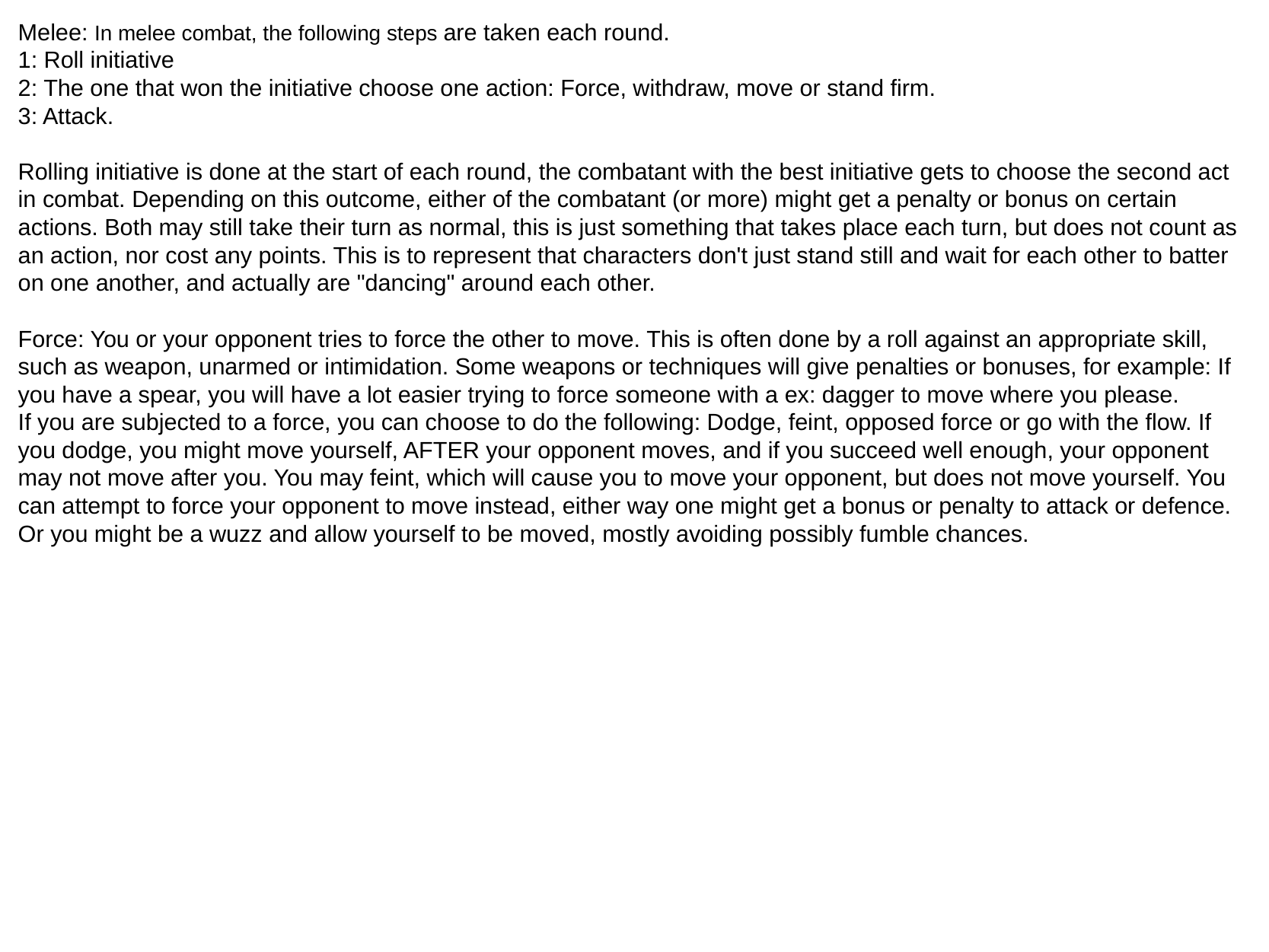

Melee: In melee combat, the following steps are taken each round.
1: Roll initiative
2: The one that won the initiative choose one action: Force, withdraw, move or stand firm.
3: Attack.

Rolling initiative is done at the start of each round, the combatant with the best initiative gets to choose the second act in combat. Depending on this outcome, either of the combatant (or more) might get a penalty or bonus on certain actions. Both may still take their turn as normal, this is just something that takes place each turn, but does not count as an action, nor cost any points. This is to represent that characters don't just stand still and wait for each other to batter on one another, and actually are "dancing" around each other.

Force: You or your opponent tries to force the other to move. This is often done by a roll against an appropriate skill, such as weapon, unarmed or intimidation. Some weapons or techniques will give penalties or bonuses, for example: If you have a spear, you will have a lot easier trying to force someone with a ex: dagger to move where you please.
If you are subjected to a force, you can choose to do the following: Dodge, feint, opposed force or go with the flow. If you dodge, you might move yourself, AFTER your opponent moves, and if you succeed well enough, your opponent may not move after you. You may feint, which will cause you to move your opponent, but does not move yourself. You can attempt to force your opponent to move instead, either way one might get a bonus or penalty to attack or defence. Or you might be a wuzz and allow yourself to be moved, mostly avoiding possibly fumble chances.